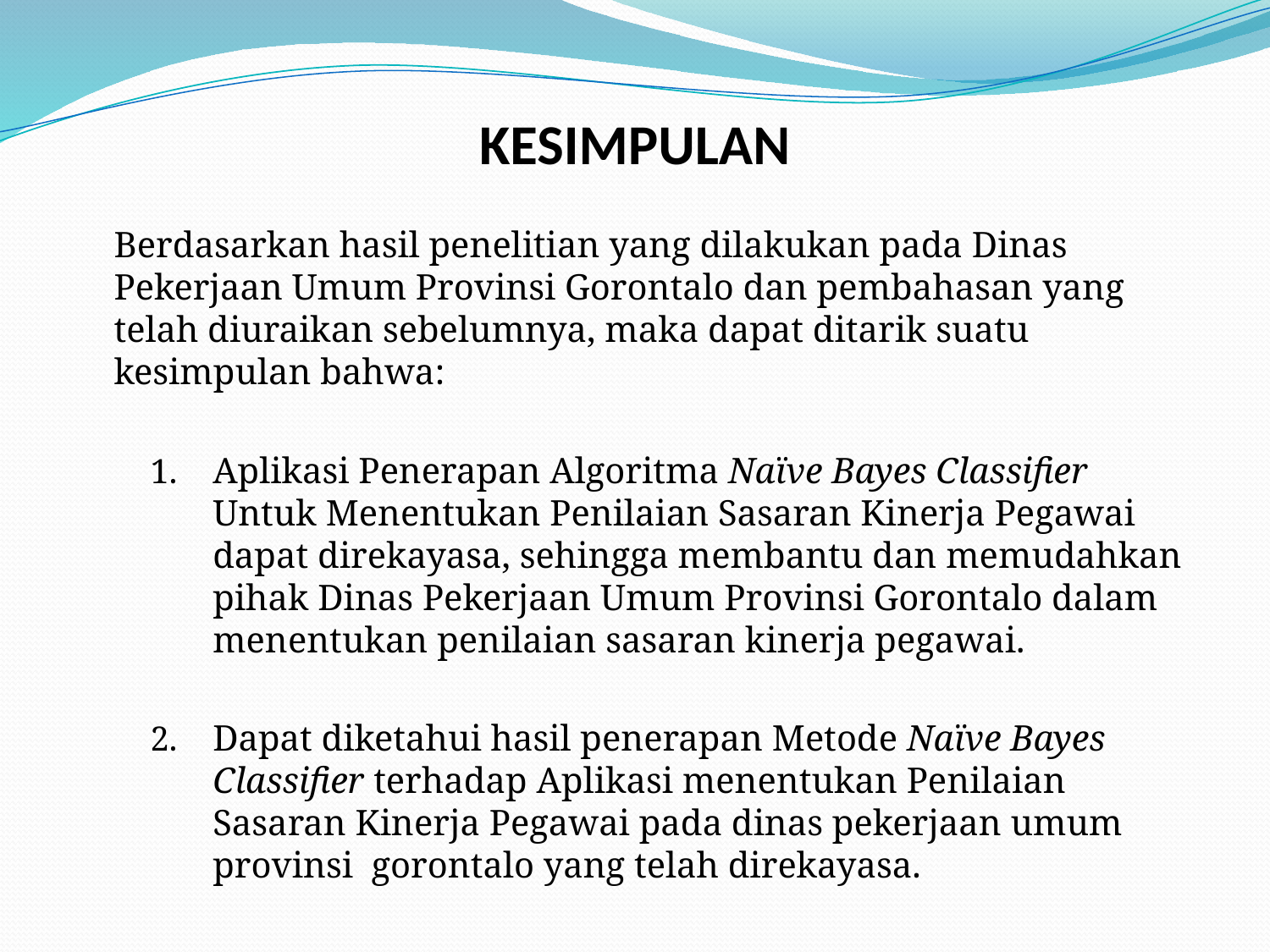

# KESIMPULAN
	Berdasarkan hasil penelitian yang dilakukan pada Dinas Pekerjaan Umum Provinsi Gorontalo dan pembahasan yang telah diuraikan sebelumnya, maka dapat ditarik suatu kesimpulan bahwa:

Aplikasi Penerapan Algoritma Naïve Bayes Classifier Untuk Menentukan Penilaian Sasaran Kinerja Pegawai dapat direkayasa, sehingga membantu dan memudahkan pihak Dinas Pekerjaan Umum Provinsi Gorontalo dalam menentukan penilaian sasaran kinerja pegawai.

Dapat diketahui hasil penerapan Metode Naïve Bayes Classifier terhadap Aplikasi menentukan Penilaian Sasaran Kinerja Pegawai pada dinas pekerjaan umum provinsi  gorontalo yang telah direkayasa.